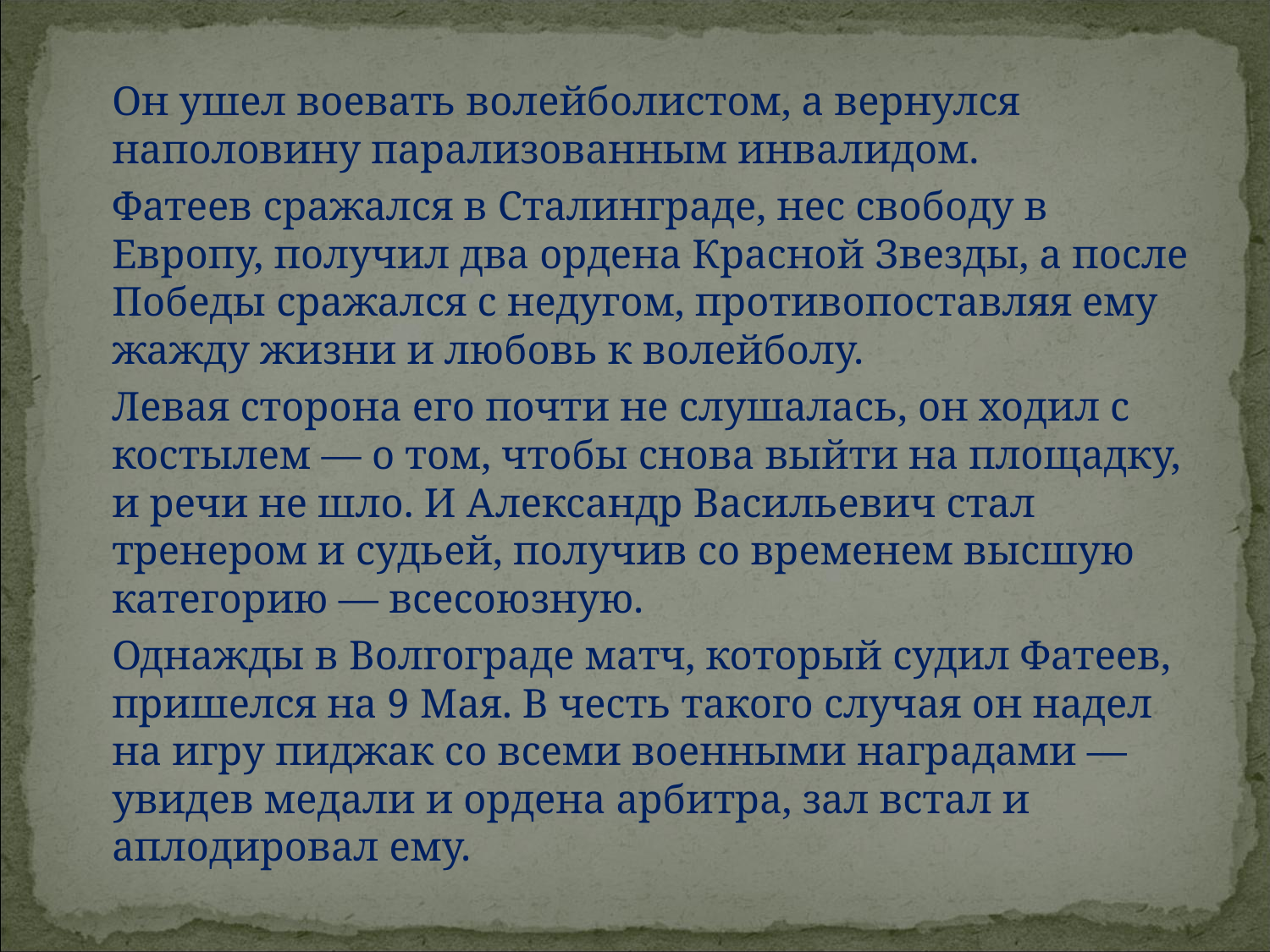

Он ушел воевать волейболистом, а вернулся наполовину парализованным инвалидом.
Фатеев сражался в Сталинграде, нес свободу в Европу, получил два ордена Красной Звезды, а после Победы сражался с недугом, противопоставляя ему жажду жизни и любовь к волейболу.
Левая сторона его почти не слушалась, он ходил с костылем — о том, чтобы снова выйти на площадку, и речи не шло. И Александр Васильевич стал тренером и судьей, получив со временем высшую категорию — всесоюзную.
Однажды в Волгограде матч, который судил Фатеев, пришелся на 9 Мая. В честь такого случая он надел на игру пиджак со всеми военными наградами — увидев медали и ордена арбитра, зал встал и аплодировал ему.